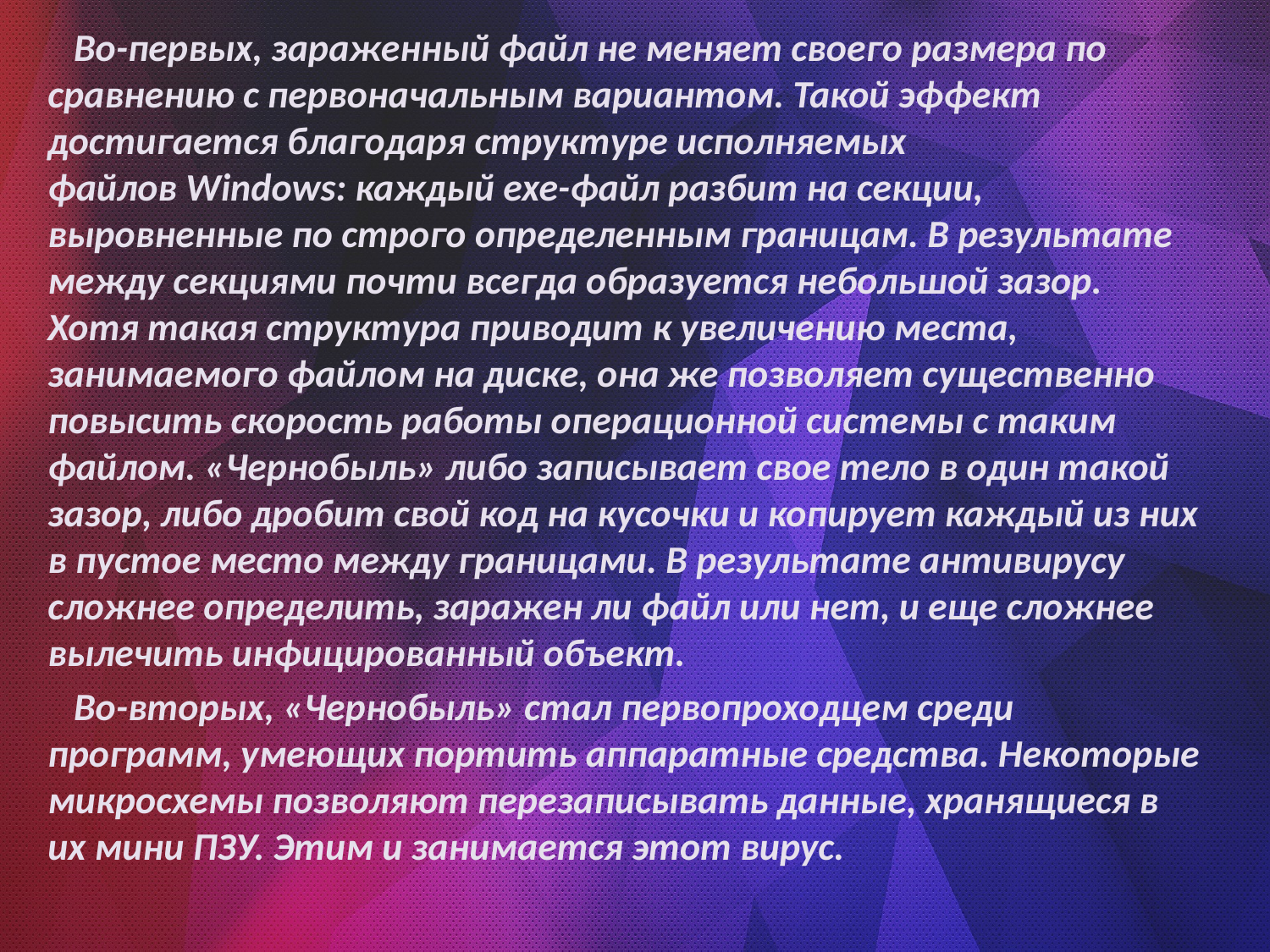

Во-первых, зараженный файл не меняет своего размера по сравнению с первоначальным вариантом. Такой эффект достигается благодаря структуре исполняемых файлов Windows: каждый ехе-файл разбит на секции, выровненные по строго определенным границам. В результате между секциями почти всегда образуется небольшой зазор. Хотя такая структура приводит к увеличению места, занимаемого файлом на диске, она же позволяет существенно повысить скорость работы операционной системы с таким файлом. «Чернобыль» либо записывает свое тело в один такой зазор, либо дробит свой код на кусочки и копирует каждый из них в пустое место между границами. В результате антивирусу сложнее определить, заражен ли файл или нет, и еще сложнее вылечить инфицированный объект.
   Во-вторых, «Чернобыль» стал первопроходцем среди программ, умеющих портить аппаратные средства. Некоторые микросхемы позволяют перезаписывать данные, хранящиеся в их мини ПЗУ. Этим и занимается этот вирус.